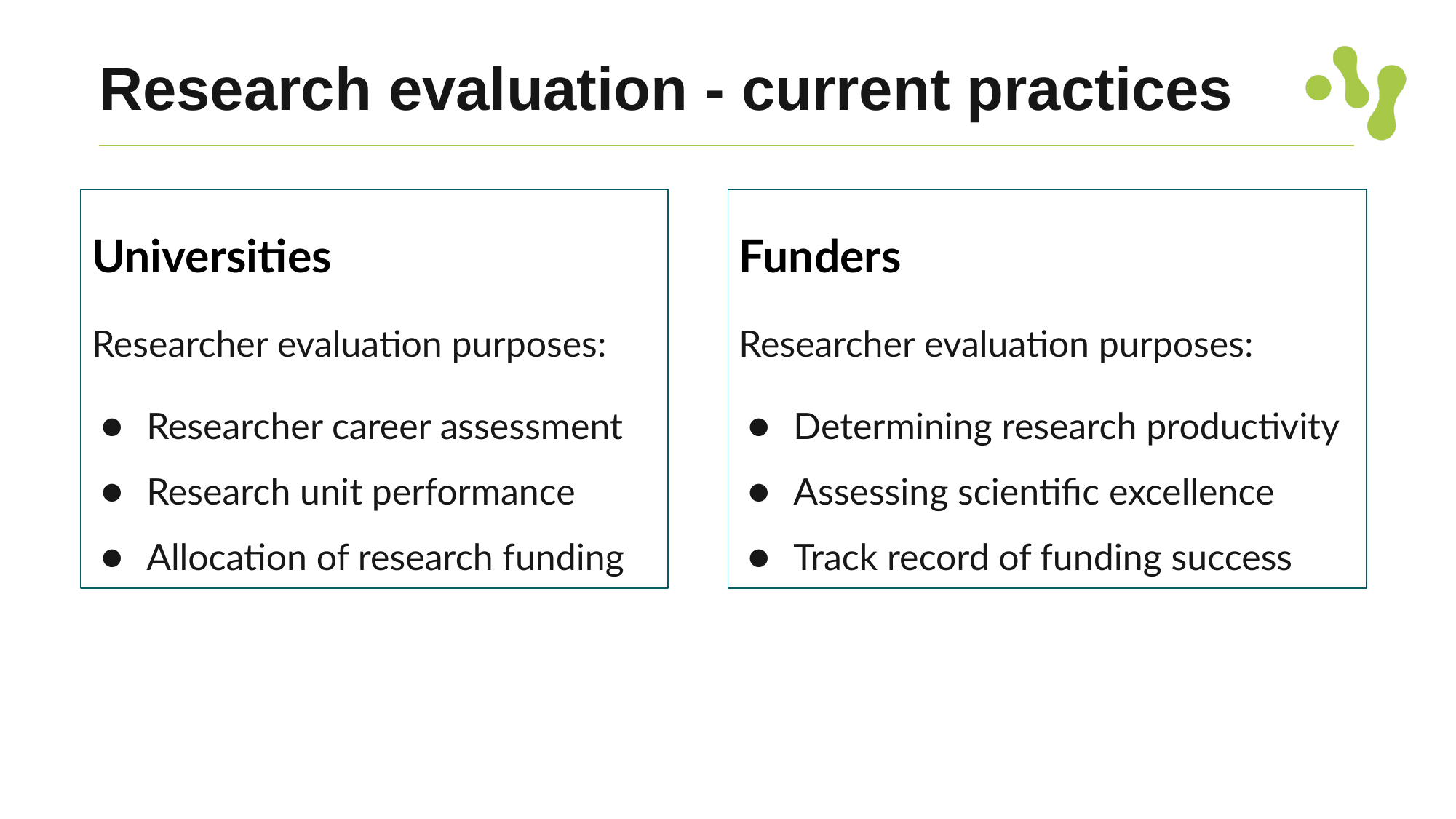

# Research evaluation - current practices
Universities
Researcher evaluation purposes:
Researcher career assessment
Research unit performance
Allocation of research funding
Funders
Researcher evaluation purposes:
Determining research productivity
Assessing scientific excellence
Track record of funding success